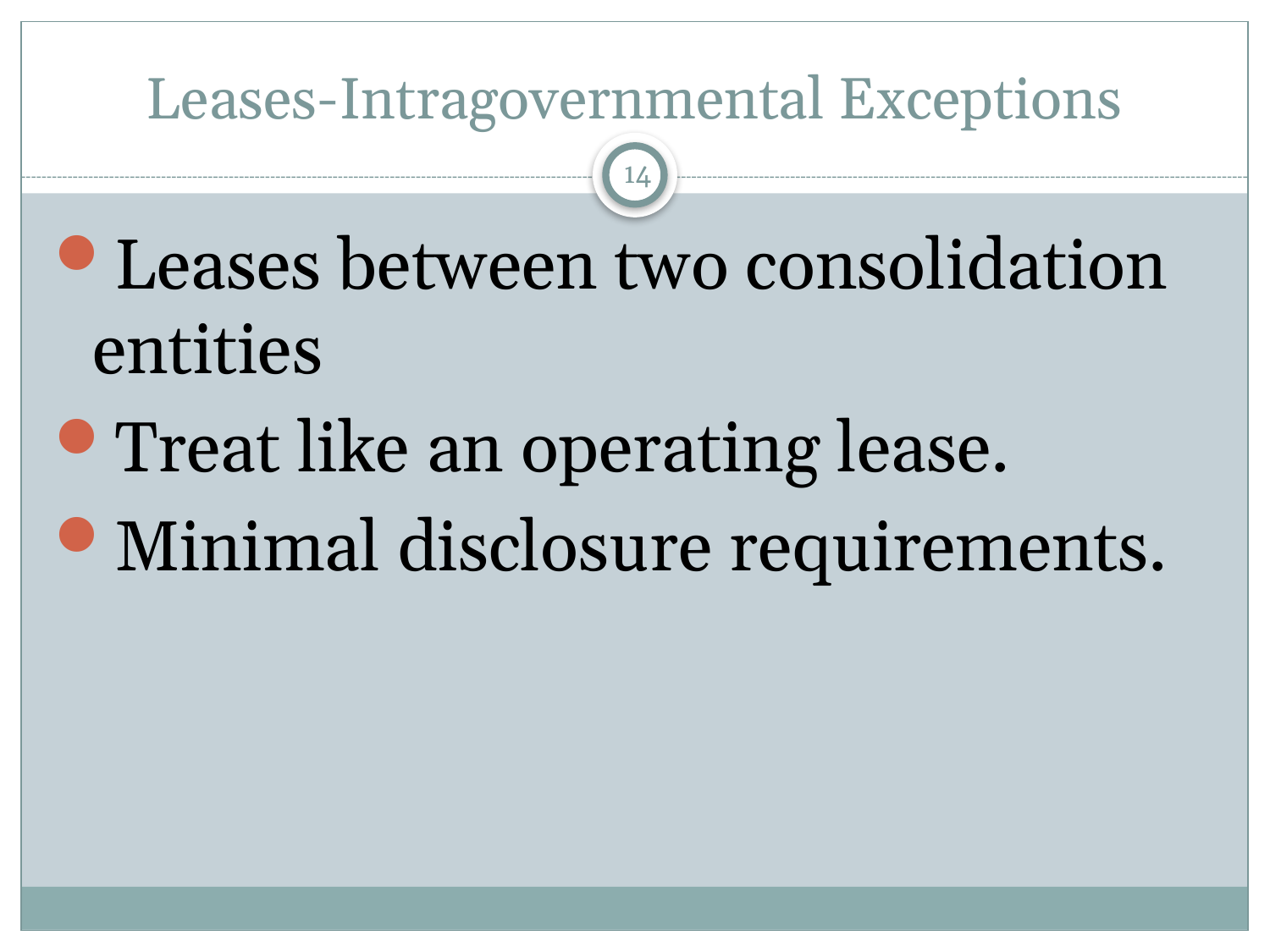

# Leases-Intragovernmental Exceptions
14
Leases between two consolidation entities
Treat like an operating lease.
Minimal disclosure requirements.